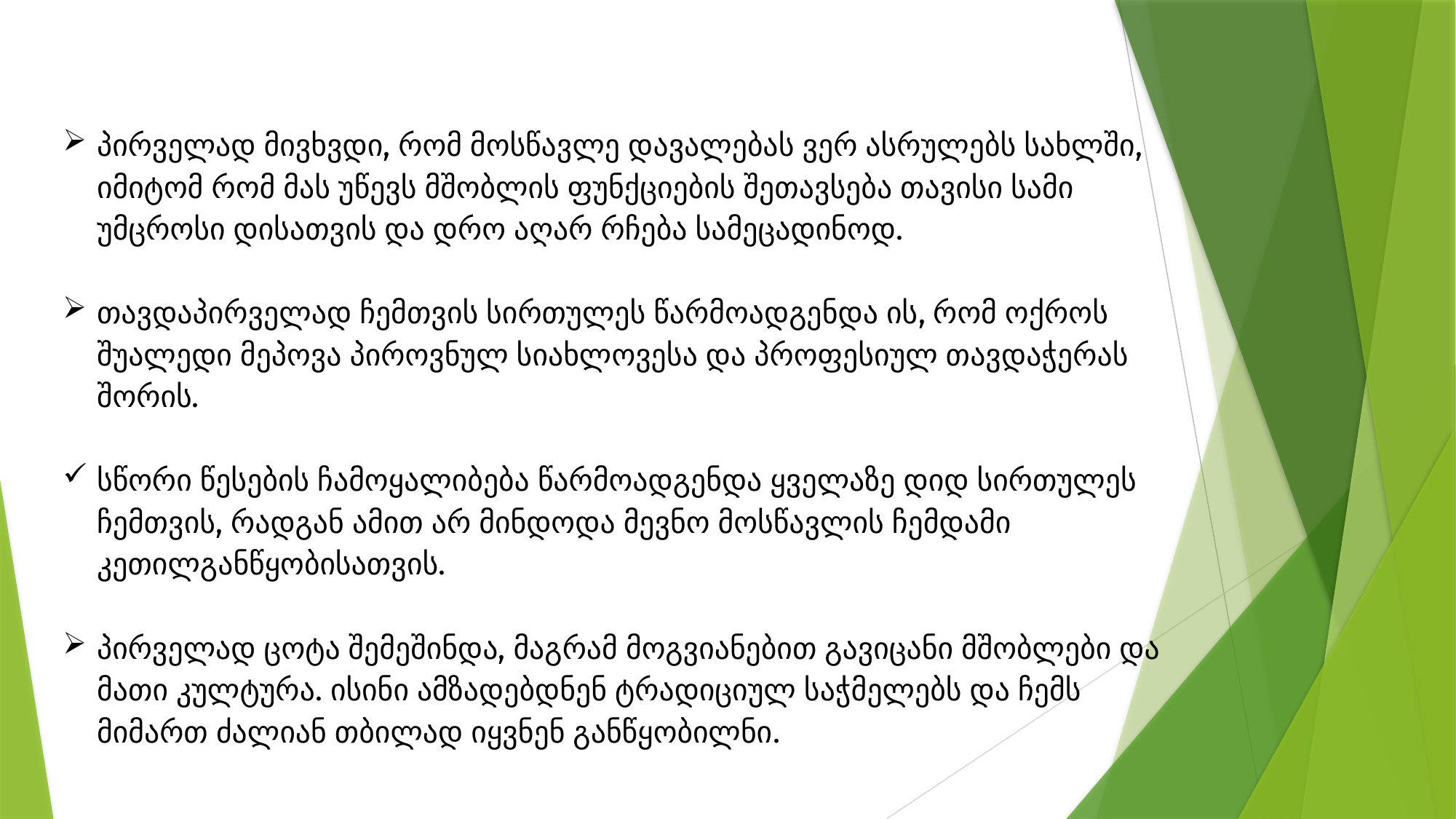

პირველად მივხვდი, რომ მოსწავლე დავალებას ვერ ასრულებს სახლში, იმიტომ რომ მას უწევს მშობლის ფუნქციების შეთავსება თავისი სამი უმცროსი დისათვის და დრო აღარ რჩება სამეცადინოდ.

თავდაპირველად ჩემთვის სირთულეს წარმოადგენდა ის, რომ ოქროს შუალედი მეპოვა პიროვნულ სიახლოვესა და პროფესიულ თავდაჭერას შორის.

სწორი წესების ჩამოყალიბება წარმოადგენდა ყველაზე დიდ სირთულეს ჩემთვის, რადგან ამით არ მინდოდა მევნო მოსწავლის ჩემდამი კეთილგანწყობისათვის.

პირველად ცოტა შემეშინდა, მაგრამ მოგვიანებით გავიცანი მშობლები და მათი კულტურა. ისინი ამზადებდნენ ტრადიციულ საჭმელებს და ჩემს მიმართ ძალიან თბილად იყვნენ განწყობილნი.